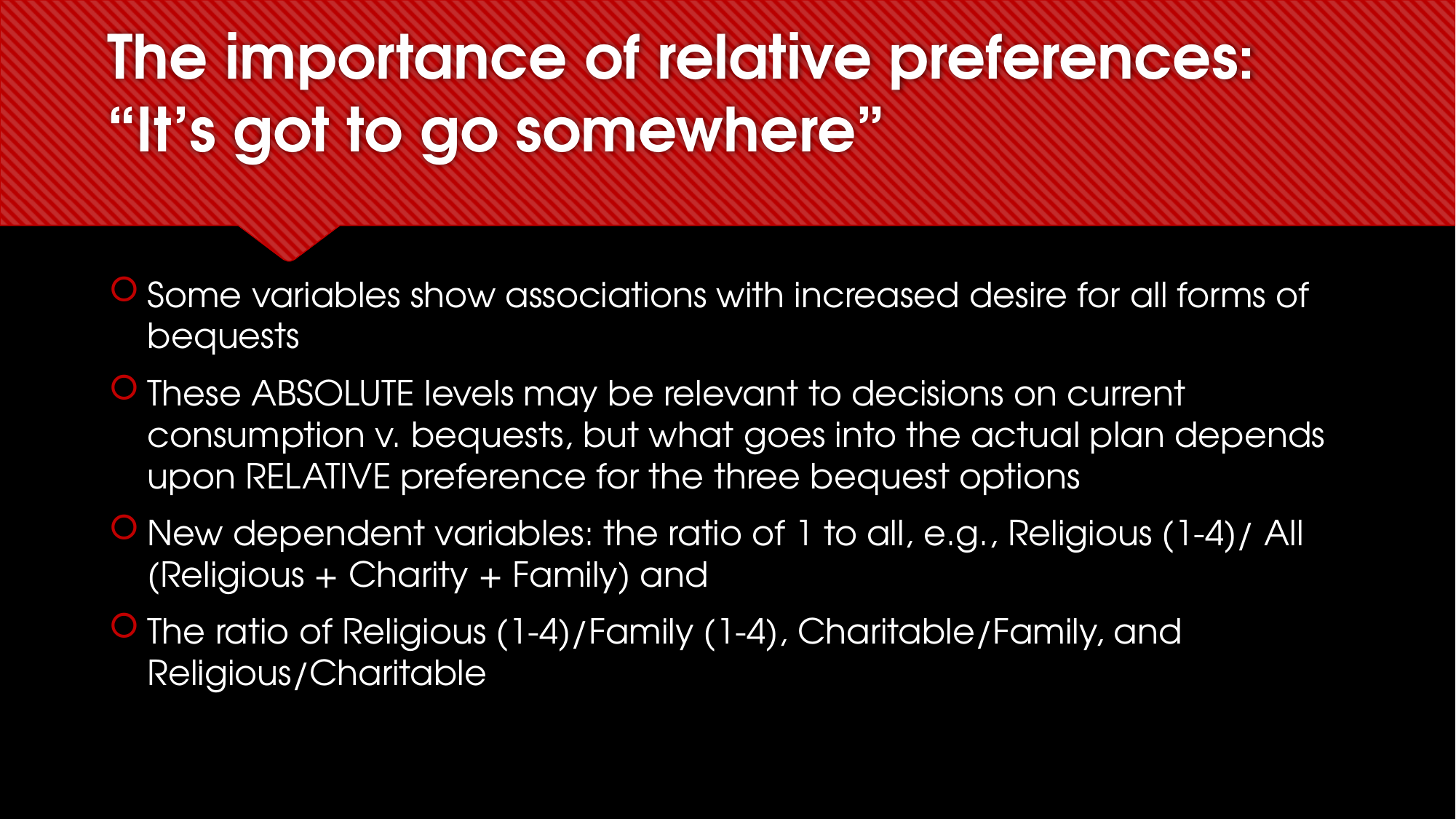

# The importance of relative preferences: “It’s got to go somewhere”
Some variables show associations with increased desire for all forms of bequests
These ABSOLUTE levels may be relevant to decisions on current consumption v. bequests, but what goes into the actual plan depends upon RELATIVE preference for the three bequest options
New dependent variables: the ratio of 1 to all, e.g., Religious (1-4)/ All (Religious + Charity + Family) and
The ratio of Religious (1-4)/Family (1-4), Charitable/Family, and Religious/Charitable